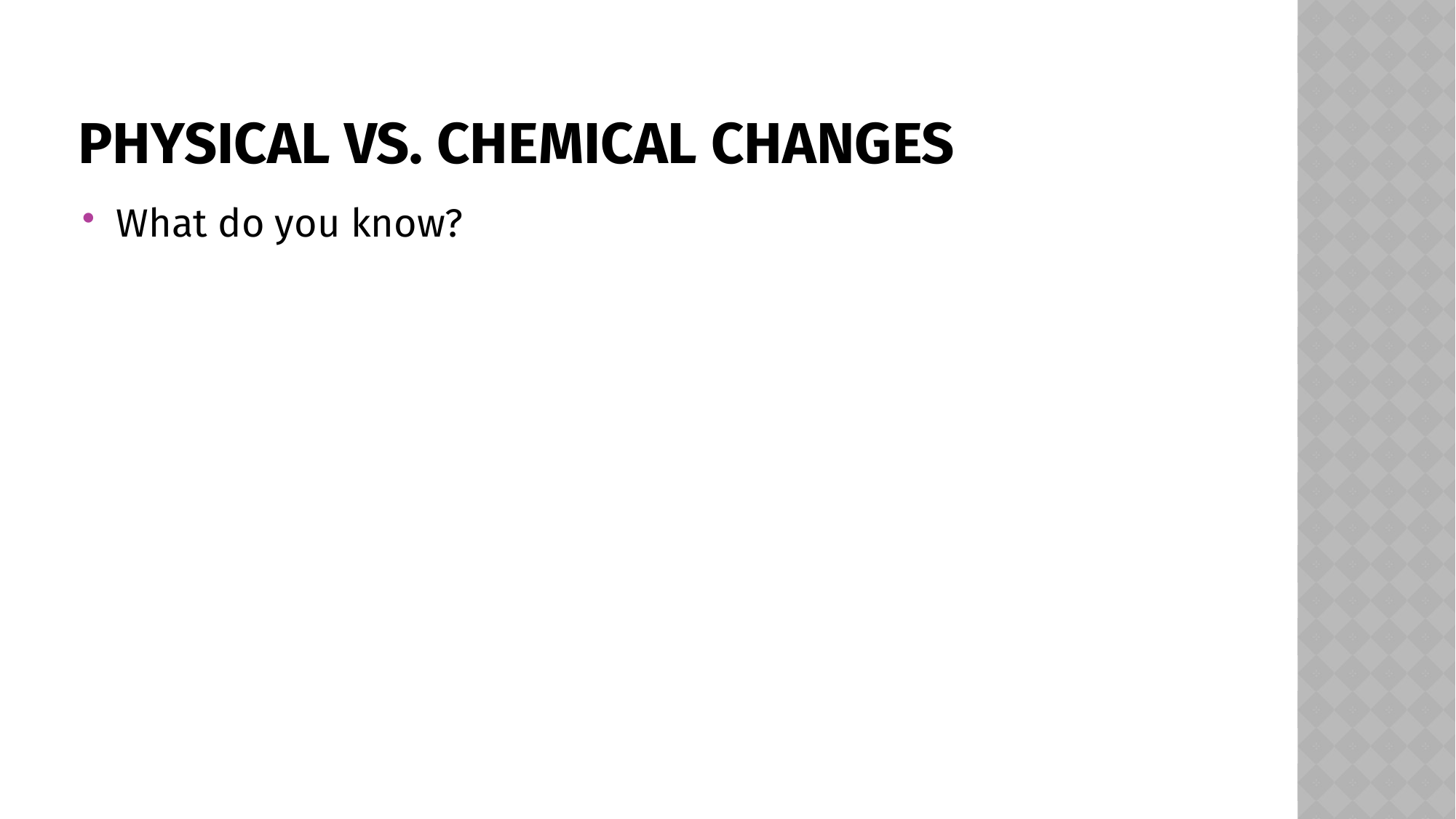

# Physical vs. chemical changes
What do you know?